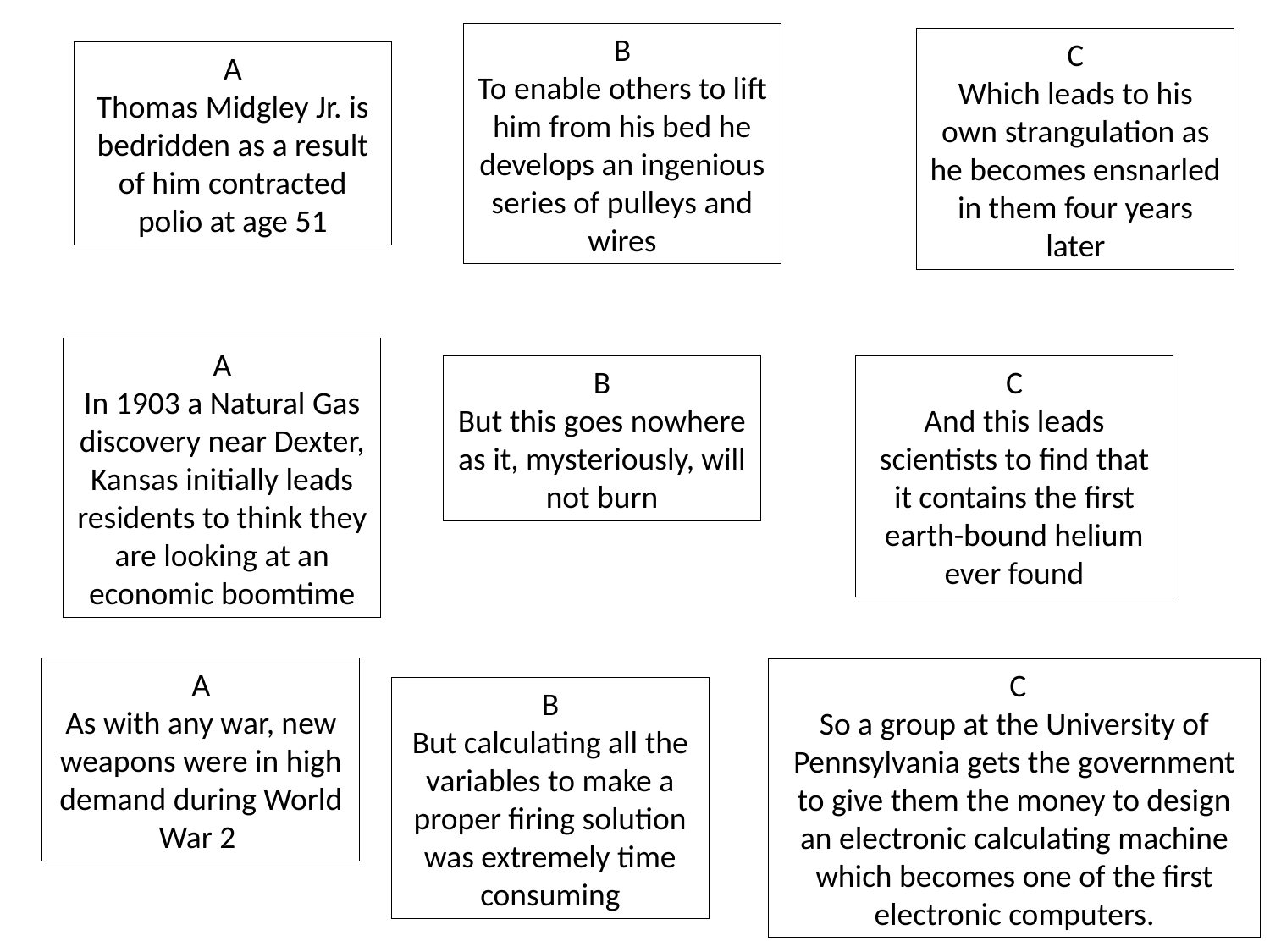

B
To enable others to lift him from his bed he develops an ingenious series of pulleys and wires
C
Which leads to his own strangulation as he becomes ensnarled in them four years later
A
Thomas Midgley Jr. is bedridden as a result of him contracted polio at age 51
A
In 1903 a Natural Gas discovery near Dexter, Kansas initially leads residents to think they are looking at an economic boomtime
B
But this goes nowhere as it, mysteriously, will not burn
C
And this leads scientists to find that it contains the first earth-bound helium ever found
A
As with any war, new weapons were in high demand during World War 2
 C
So a group at the University of Pennsylvania gets the government to give them the money to design an electronic calculating machine which becomes one of the first electronic computers.
B
But calculating all the variables to make a proper firing solution was extremely time consuming